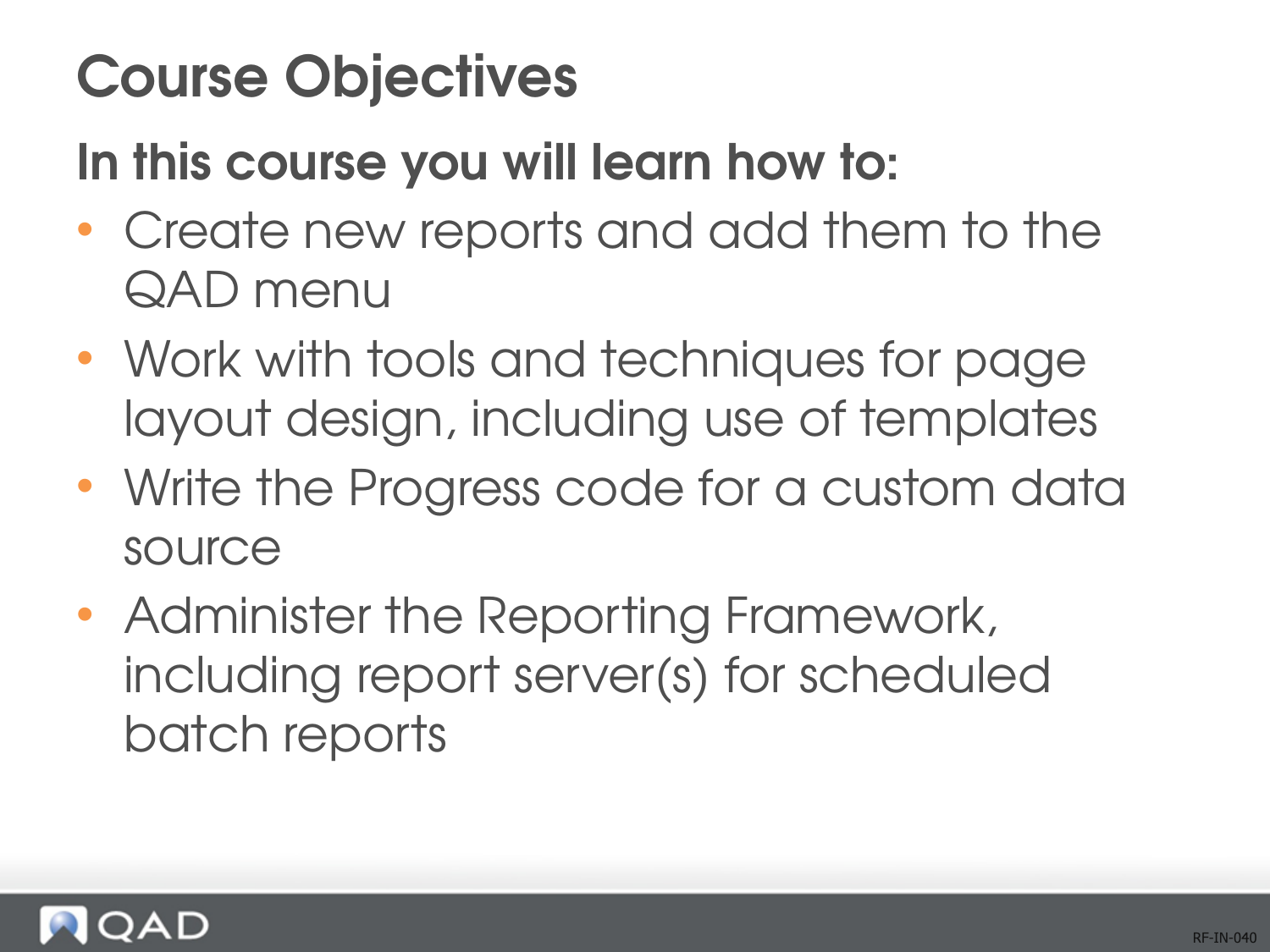

# Course Objectives
In this course you will learn how to:
Create new reports and add them to the QAD menu
Work with tools and techniques for page layout design, including use of templates
Write the Progress code for a custom data source
Administer the Reporting Framework, including report server(s) for scheduled batch reports

RF-IN-040